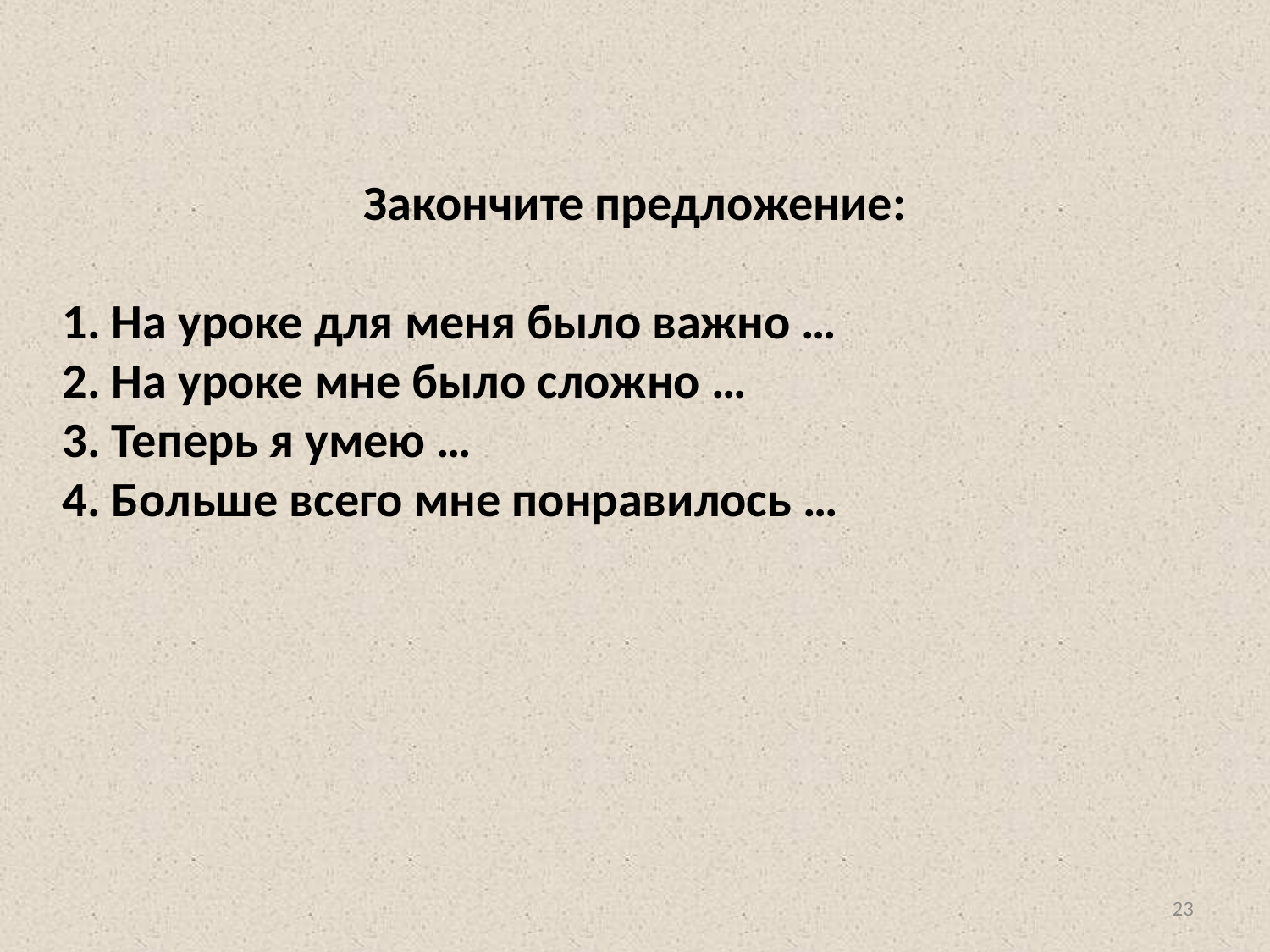

Закончите предложение:

1. На уроке для меня было важно …
2. На уроке мне было сложно …
3. Теперь я умею …
4. Больше всего мне понравилось …

23